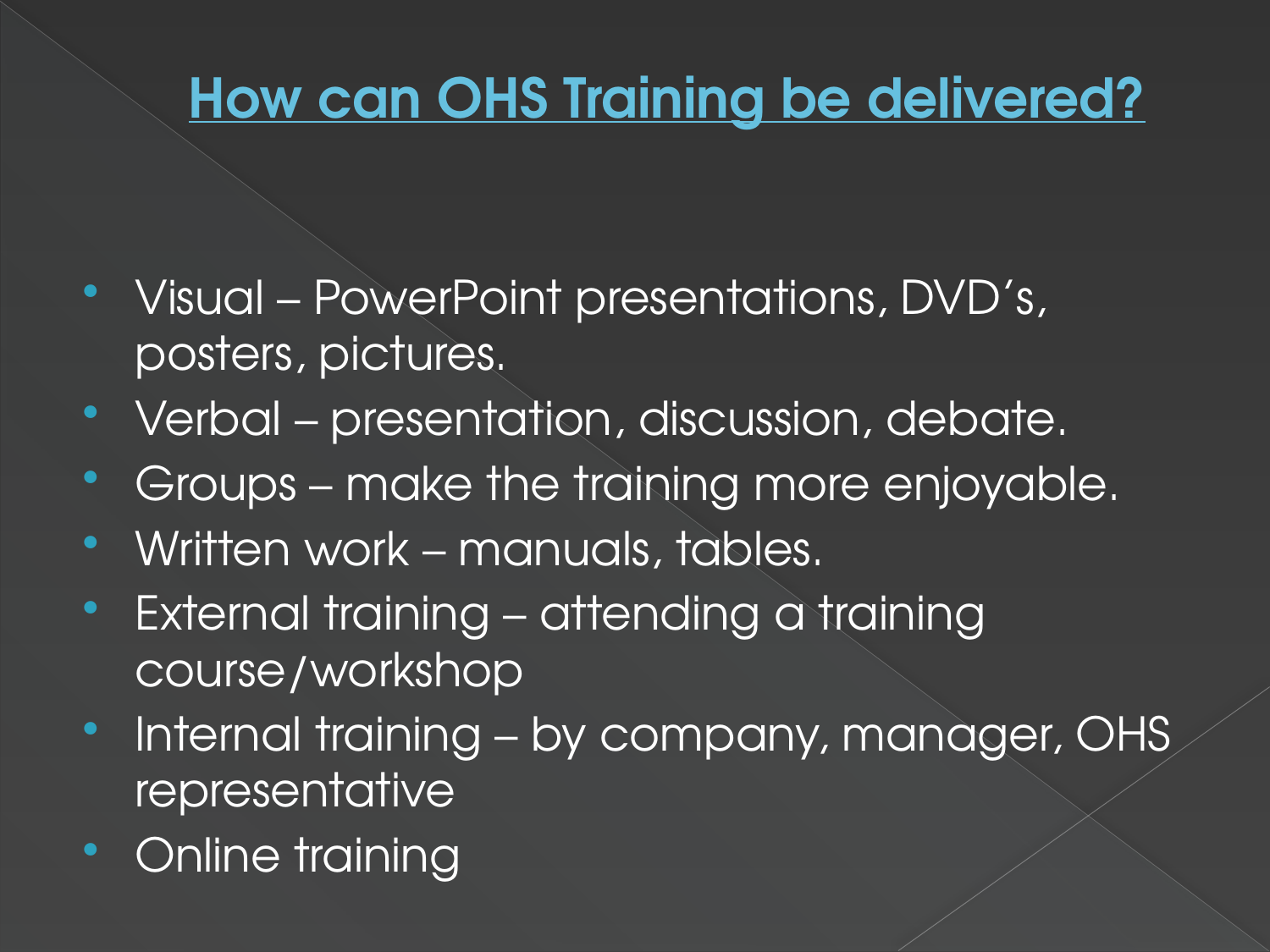

# How can OHS Training be delivered?
Visual – PowerPoint presentations, DVD’s, posters, pictures.
Verbal – presentation, discussion, debate.
Groups – make the training more enjoyable.
Written work – manuals, tables.
External training – attending a training course/workshop
Internal training – by company, manager, OHS representative
Online training